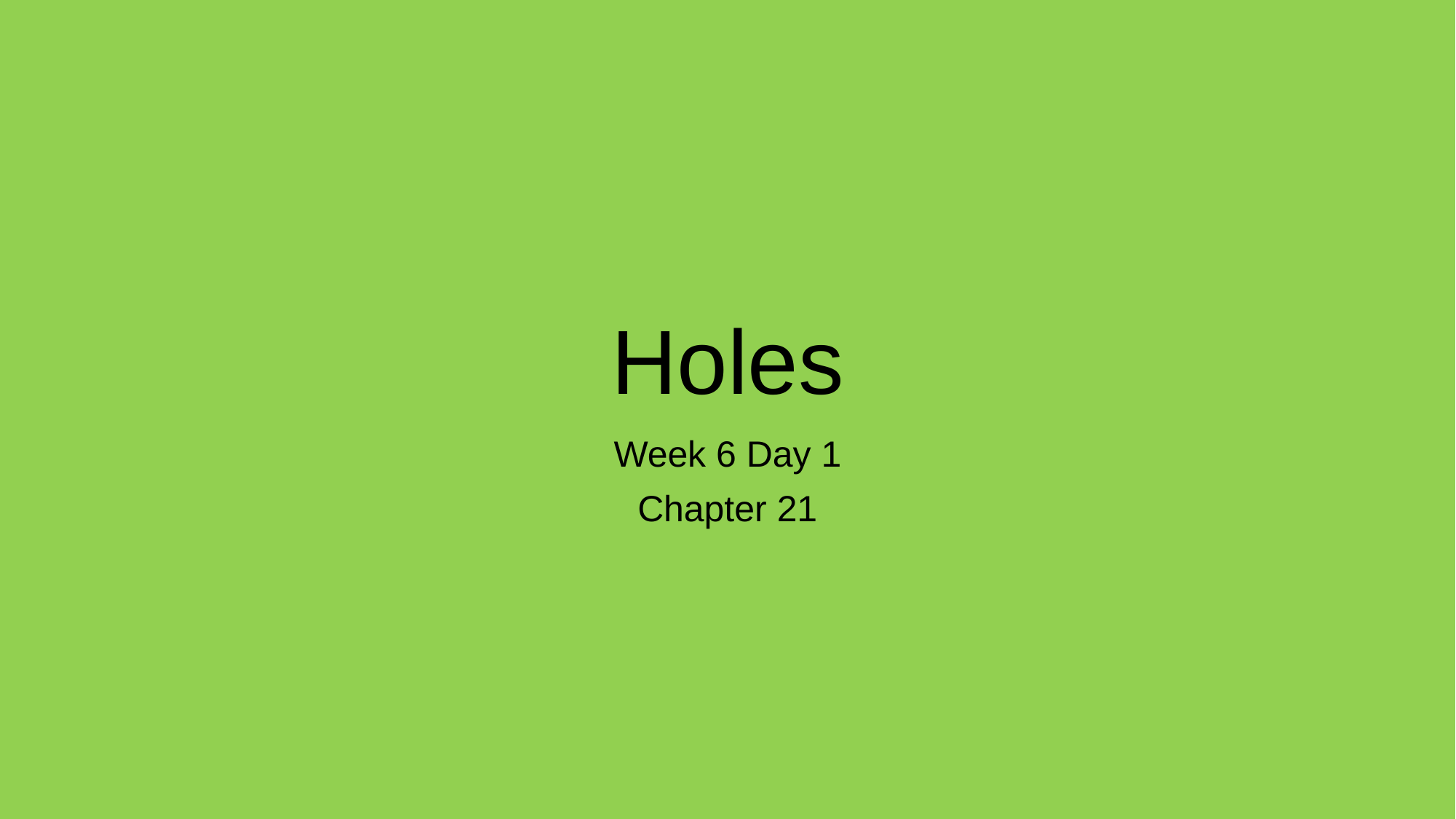

# Holes
Week 6 Day 1
Chapter 21